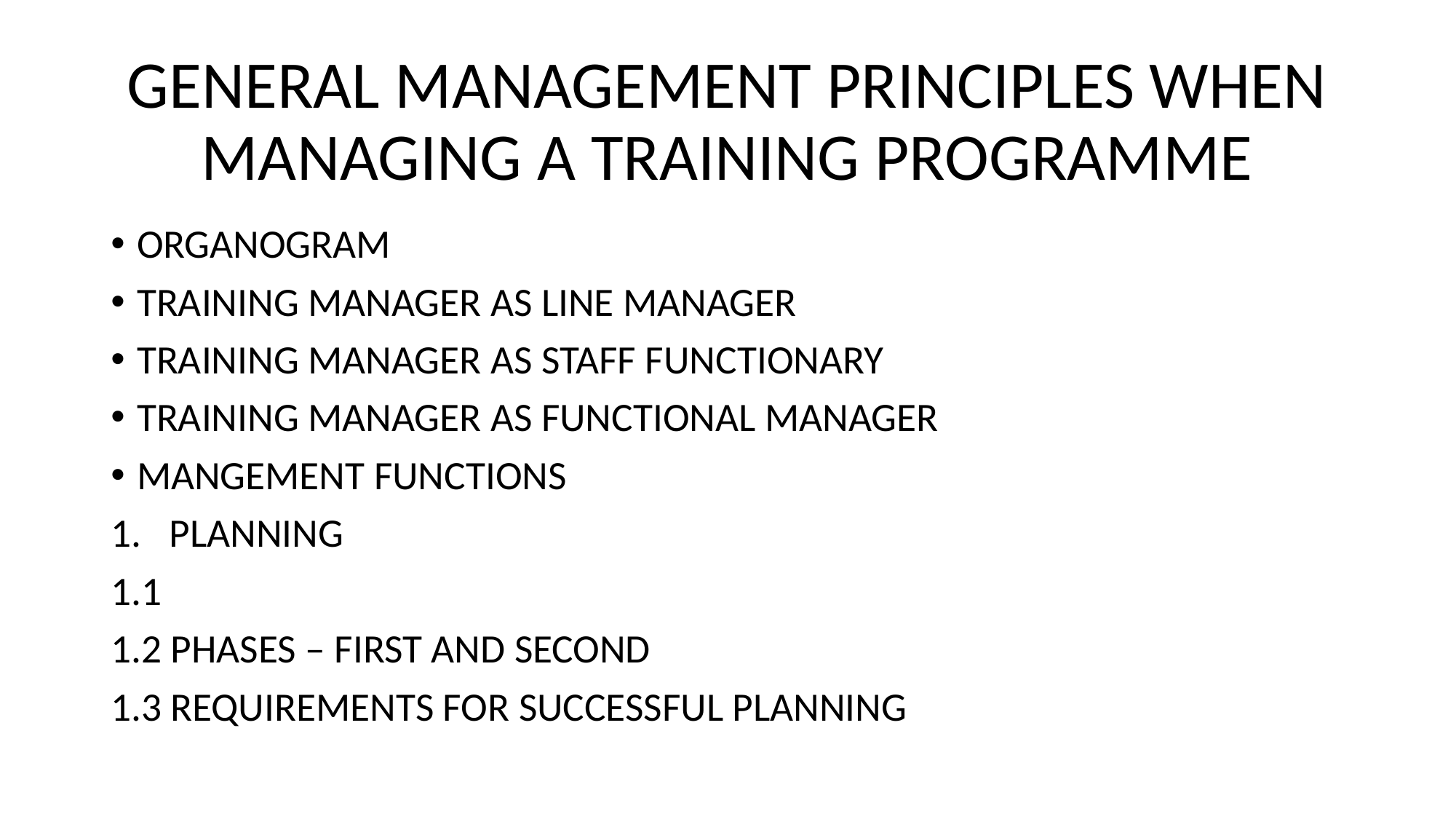

# GENERAL MANAGEMENT PRINCIPLES WHEN MANAGING A TRAINING PROGRAMME
ORGANOGRAM
TRAINING MANAGER AS LINE MANAGER
TRAINING MANAGER AS STAFF FUNCTIONARY
TRAINING MANAGER AS FUNCTIONAL MANAGER
MANGEMENT FUNCTIONS
PLANNING
1.1
1.2 PHASES – FIRST AND SECOND
1.3 REQUIREMENTS FOR SUCCESSFUL PLANNING